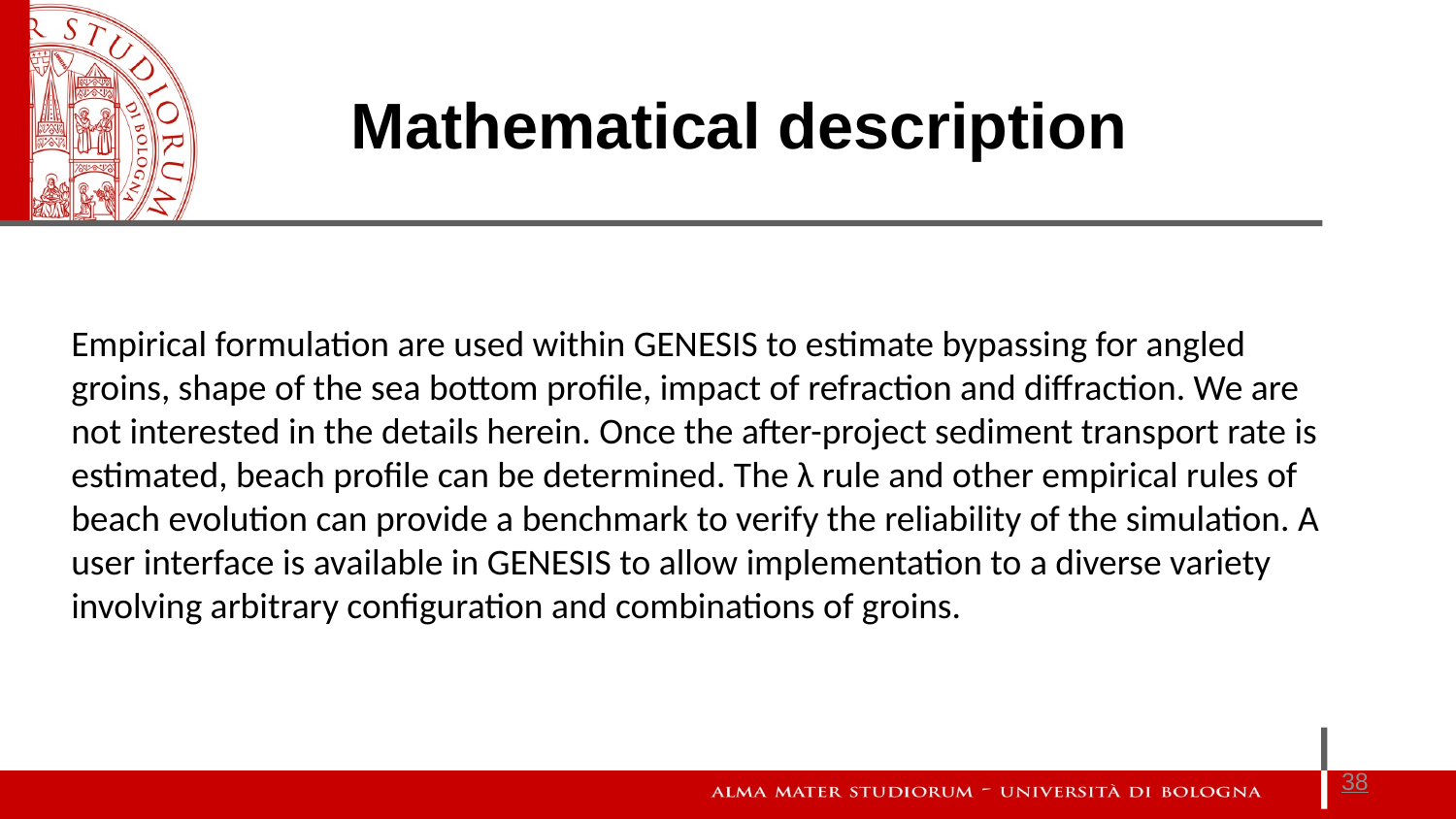

Mathematical description
Empirical formulation are used within GENESIS to estimate bypassing for angled groins, shape of the sea bottom profile, impact of refraction and diffraction. We are not interested in the details herein. Once the after-project sediment transport rate is estimated, beach profile can be determined. The λ rule and other empirical rules of beach evolution can provide a benchmark to verify the reliability of the simulation. A user interface is available in GENESIS to allow implementation to a diverse variety involving arbitrary configuration and combinations of groins.
38